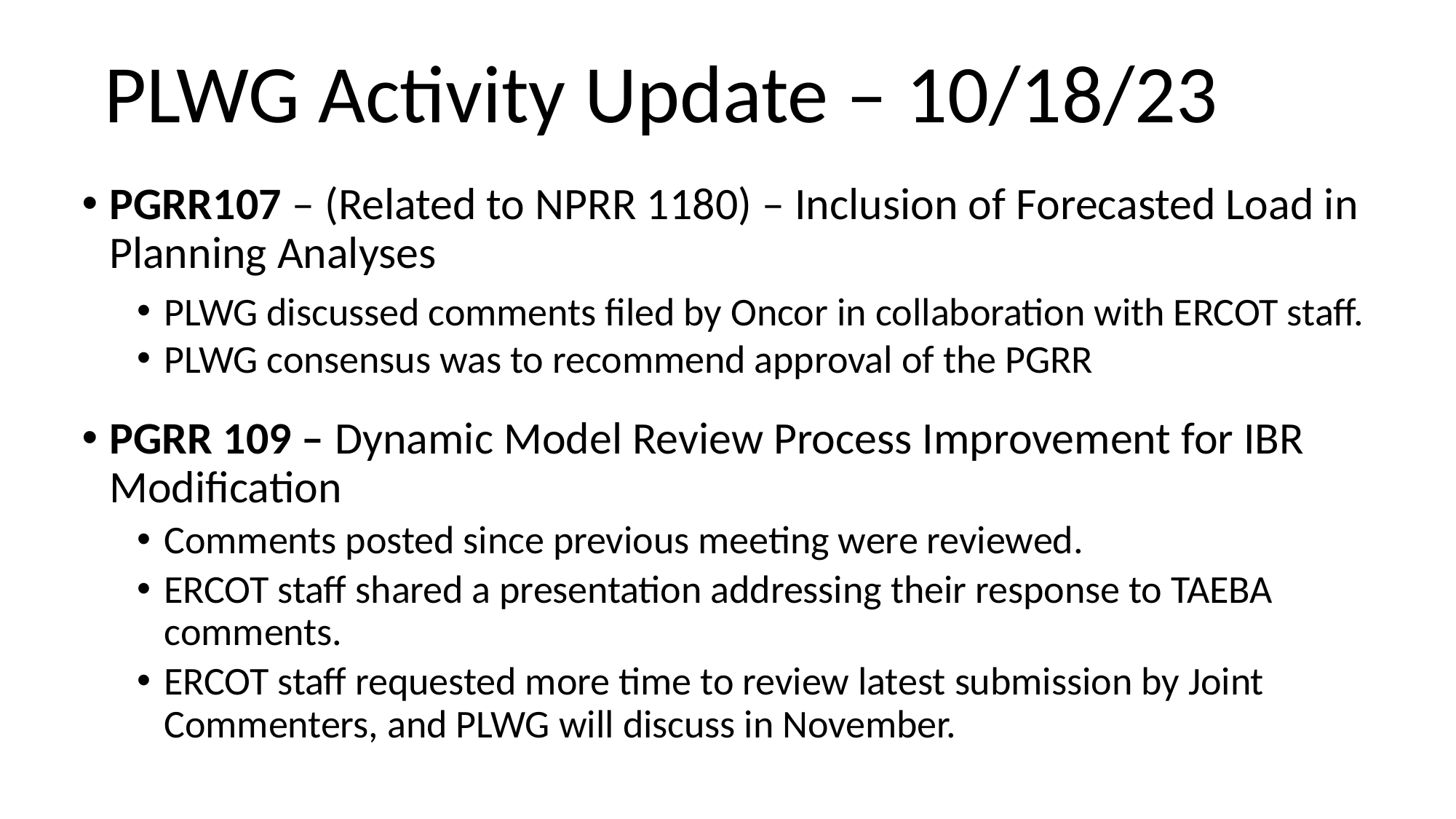

# PLWG Activity Update – 10/18/23
PGRR107 – (Related to NPRR 1180) – Inclusion of Forecasted Load in Planning Analyses
PLWG discussed comments filed by Oncor in collaboration with ERCOT staff.
PLWG consensus was to recommend approval of the PGRR
PGRR 109 – Dynamic Model Review Process Improvement for IBR Modification
Comments posted since previous meeting were reviewed.
ERCOT staff shared a presentation addressing their response to TAEBA comments.
ERCOT staff requested more time to review latest submission by Joint Commenters, and PLWG will discuss in November.